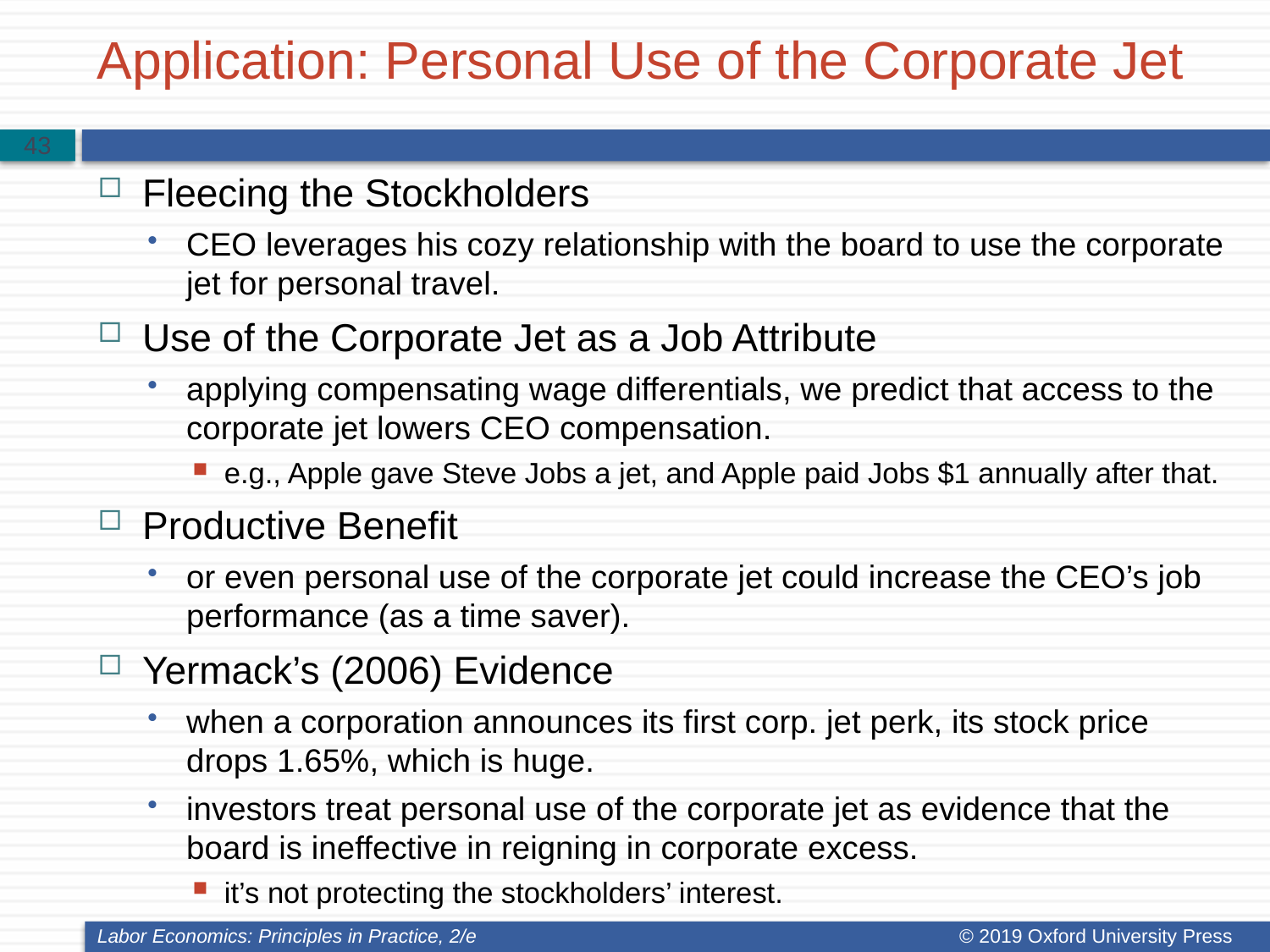

# Application: Personal Use of the Corporate Jet
43
Fleecing the Stockholders
CEO leverages his cozy relationship with the board to use the corporate jet for personal travel.
Use of the Corporate Jet as a Job Attribute
applying compensating wage differentials, we predict that access to the corporate jet lowers CEO compensation.
e.g., Apple gave Steve Jobs a jet, and Apple paid Jobs $1 annually after that.
Productive Benefit
or even personal use of the corporate jet could increase the CEO’s job performance (as a time saver).
Yermack’s (2006) Evidence
when a corporation announces its first corp. jet perk, its stock price drops 1.65%, which is huge.
investors treat personal use of the corporate jet as evidence that the board is ineffective in reigning in corporate excess.
it’s not protecting the stockholders’ interest.
Labor Economics: Principles in Practice, 2/e
© 2019 Oxford University Press